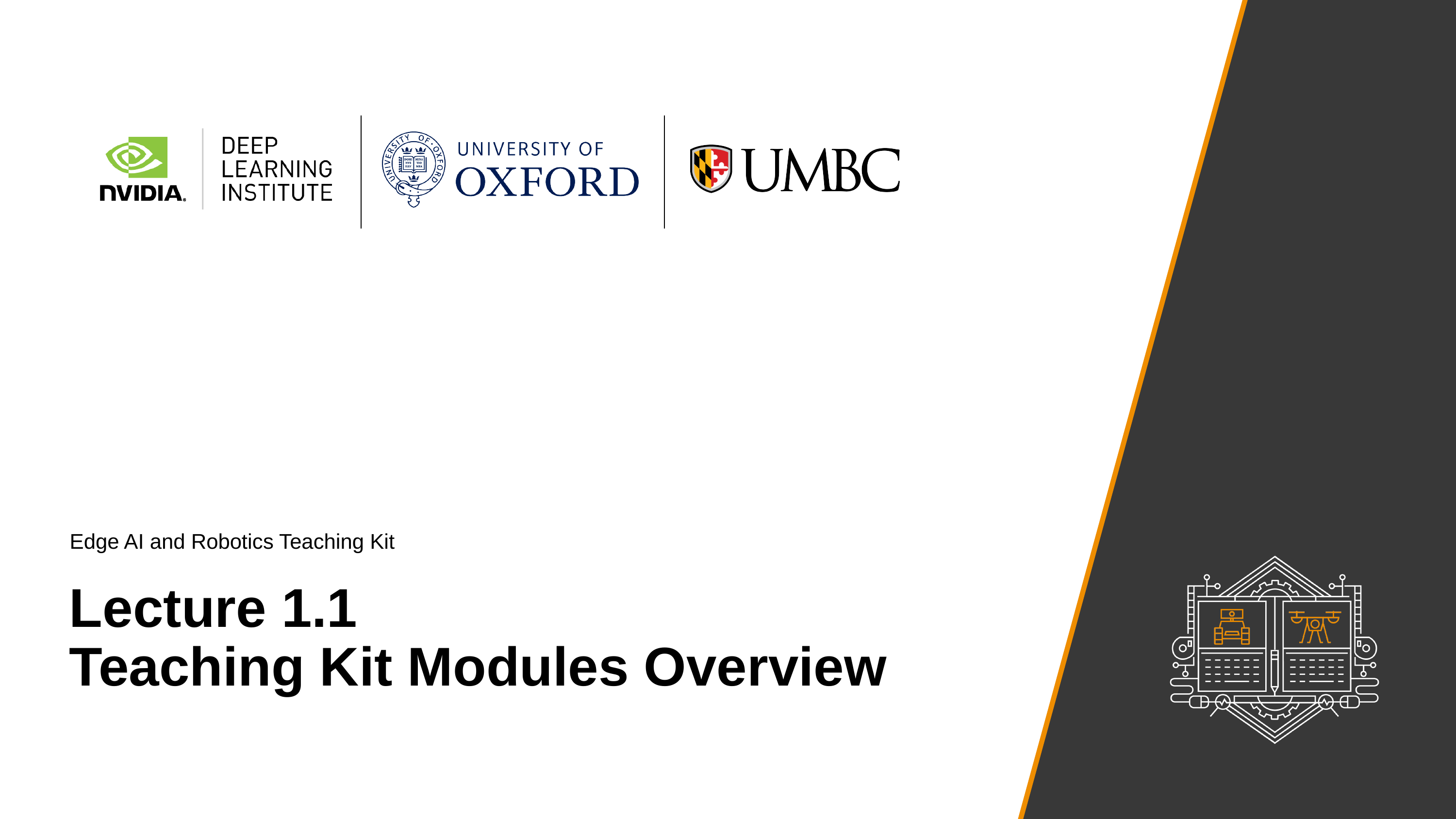

Edge AI and Robotics Teaching Kit
# Lecture 1.1
Teaching Kit Modules Overview